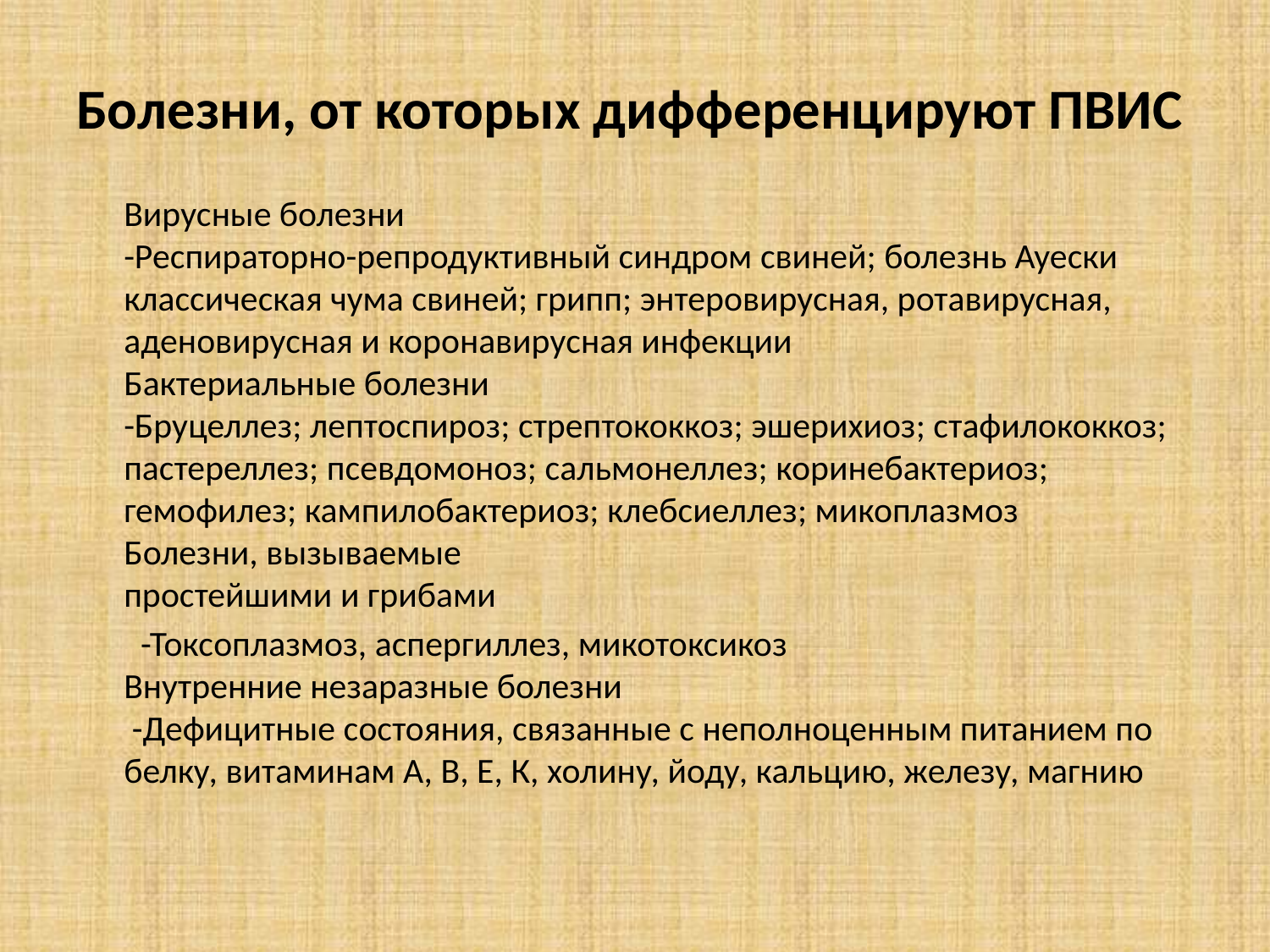

Болезни, от которых дифференцируют ПВИС
Вирусные болезни
-Респираторно-репродуктивный синдром свиней; болезнь Ауески классическая чума свиней; грипп; энтеровирусная, ротавирусная, аденовирусная и коронавирусная инфекции
Бактериальные болезни
-Бруцеллез; лептоспироз; стрептококкоз; эшерихиоз; стафилококкоз; пастереллез; псевдомоноз; сальмонеллез; коринебактериоз; гемофилез; кампилобактериоз; клебсиеллез; микоплазмоз
Болезни, вызываемые
простейшими и грибами
        -Токсоплазмоз, аспергиллез, микотоксикоз
Внутренние незаразные болезни
 -Дефицитные состояния, связанные с неполноценным питанием по белку, витаминам А, В, Е, К, холину, йоду, кальцию, железу, магнию